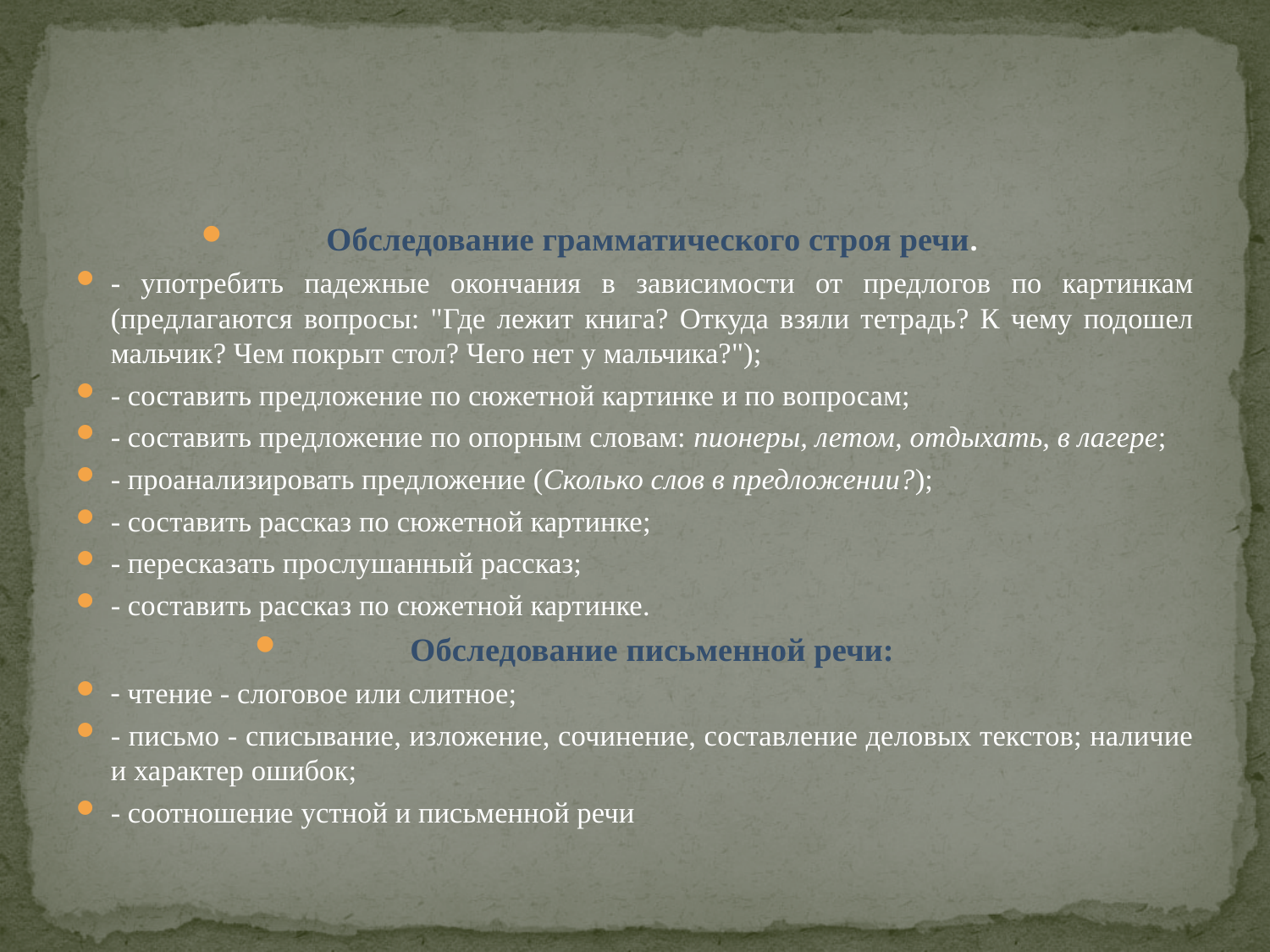

#
Обследование грамматического строя речи.
- употребить падежные окончания в зависимости от предлогов по картинкам (предлагаются вопросы: "Где лежит книга? Откуда взяли тетрадь? К чему подошел мальчик? Чем покрыт стол? Чего нет у мальчика?");
- составить предложение по сюжетной картинке и по вопросам;
- составить предложение по опорным словам: пионеры, летом, отдыхать, в лагере;
- проанализировать предложение (Сколько слов в предложении?);
- составить рассказ по сюжетной картинке;
- пересказать прослушанный рассказ;
- составить рассказ по сюжетной картинке.
Обследование письменной речи:
- чтение - слоговое или слитное;
- письмо - списывание, изложение, сочинение, составление деловых текстов; наличие и характер ошибок;
- соотношение устной и письменной речи